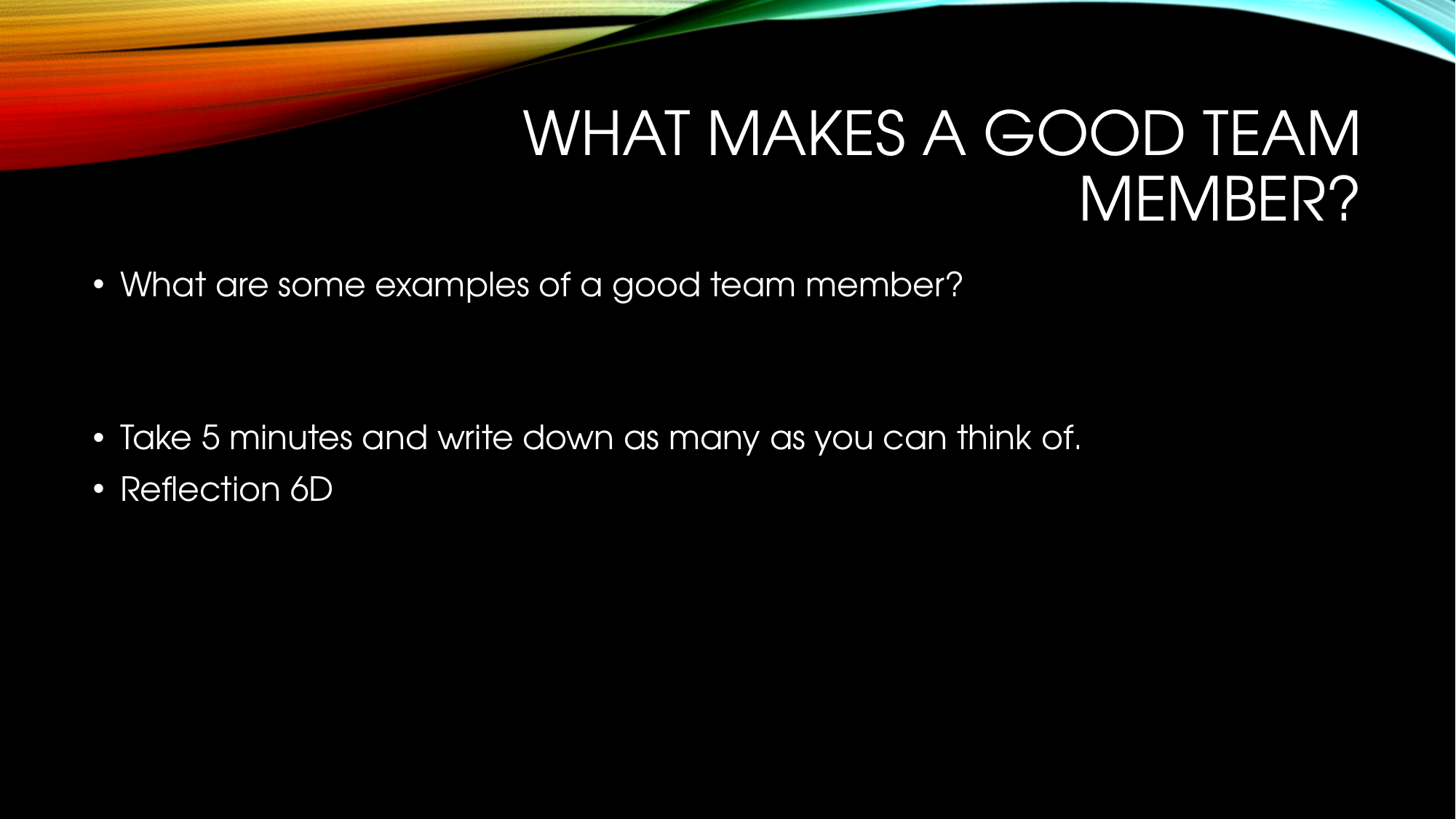

# What makes a good team member?
What are some examples of a good team member?

Take 5 minutes and write down as many as you can think of.
Reflection 6D